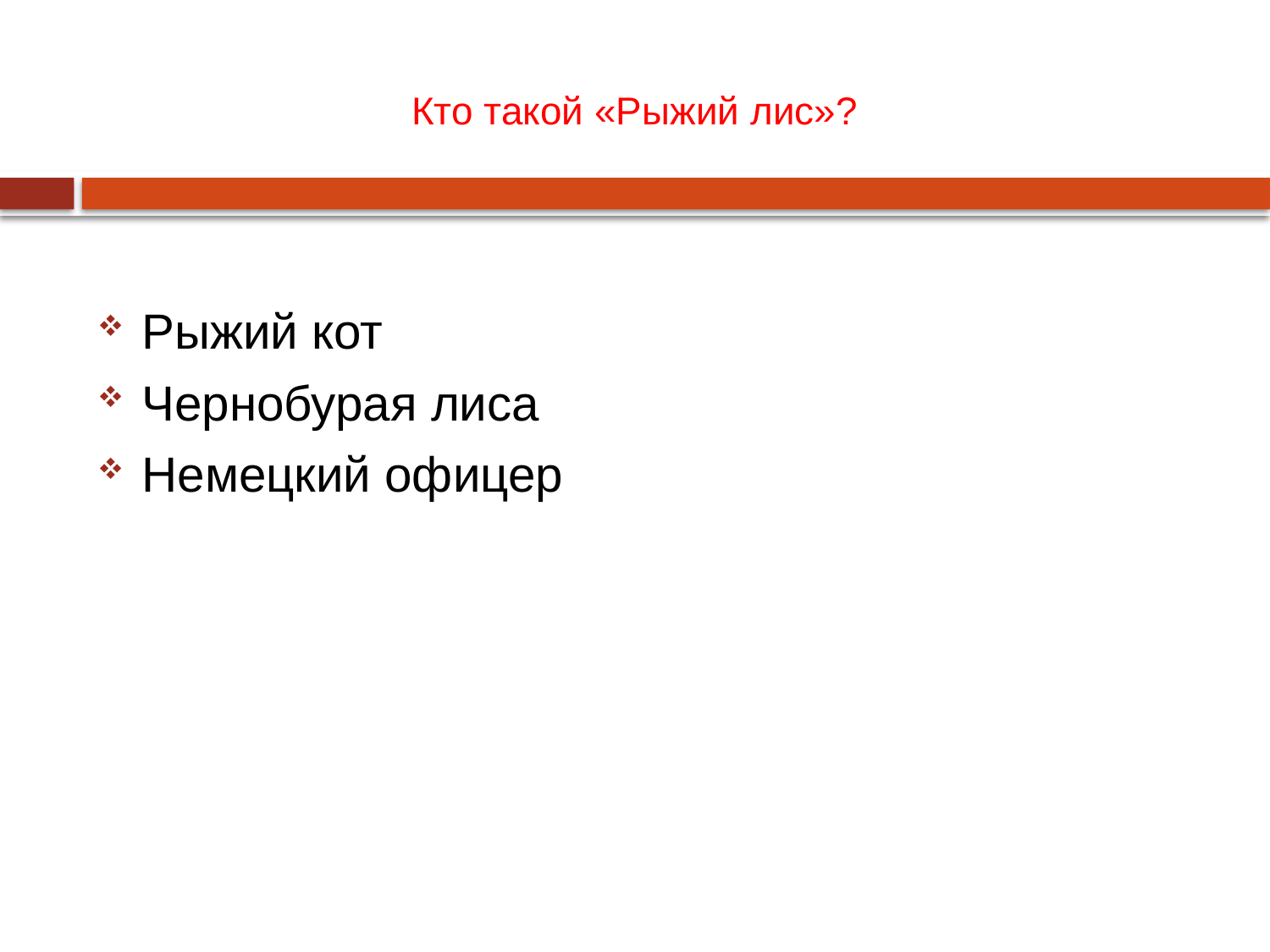

# Кто такой «Рыжий лис»?

Рыжий кот
Чернобурая лиса
Немецкий офицер